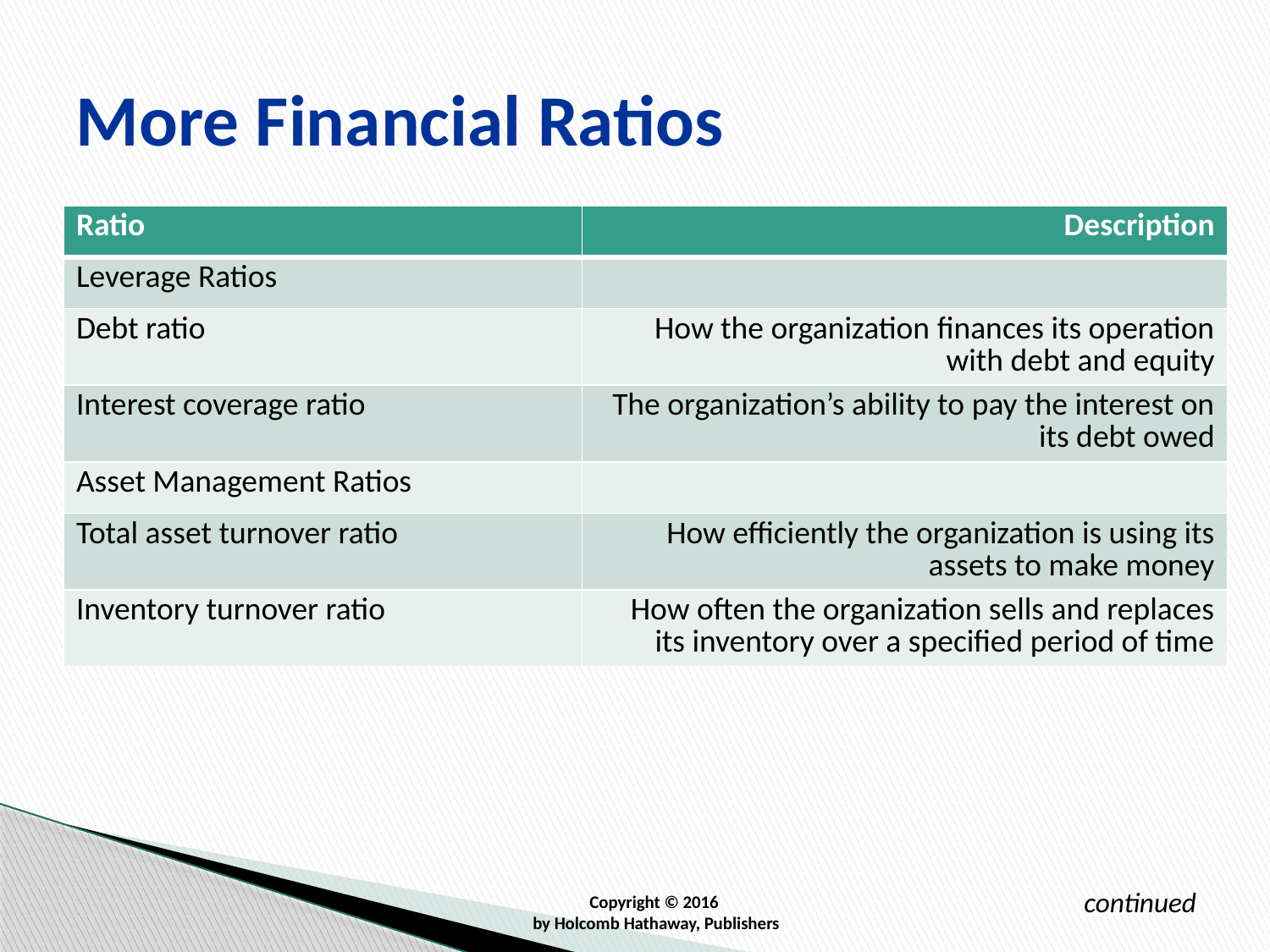

# More Financial Ratios
| Ratio | Description |
| --- | --- |
| Leverage Ratios |  |
| Debt ratio | How the organization finances its operation with debt and equity |
| Interest coverage ratio | The organization’s ability to pay the interest on its debt owed |
| Asset Management Ratios |  |
| Total asset turnover ratio | How efficiently the organization is using its assets to make money |
| Inventory turnover ratio | How often the organization sells and replaces its inventory over a specified period of time |
continued
Copyright © 2016
by Holcomb Hathaway, Publishers